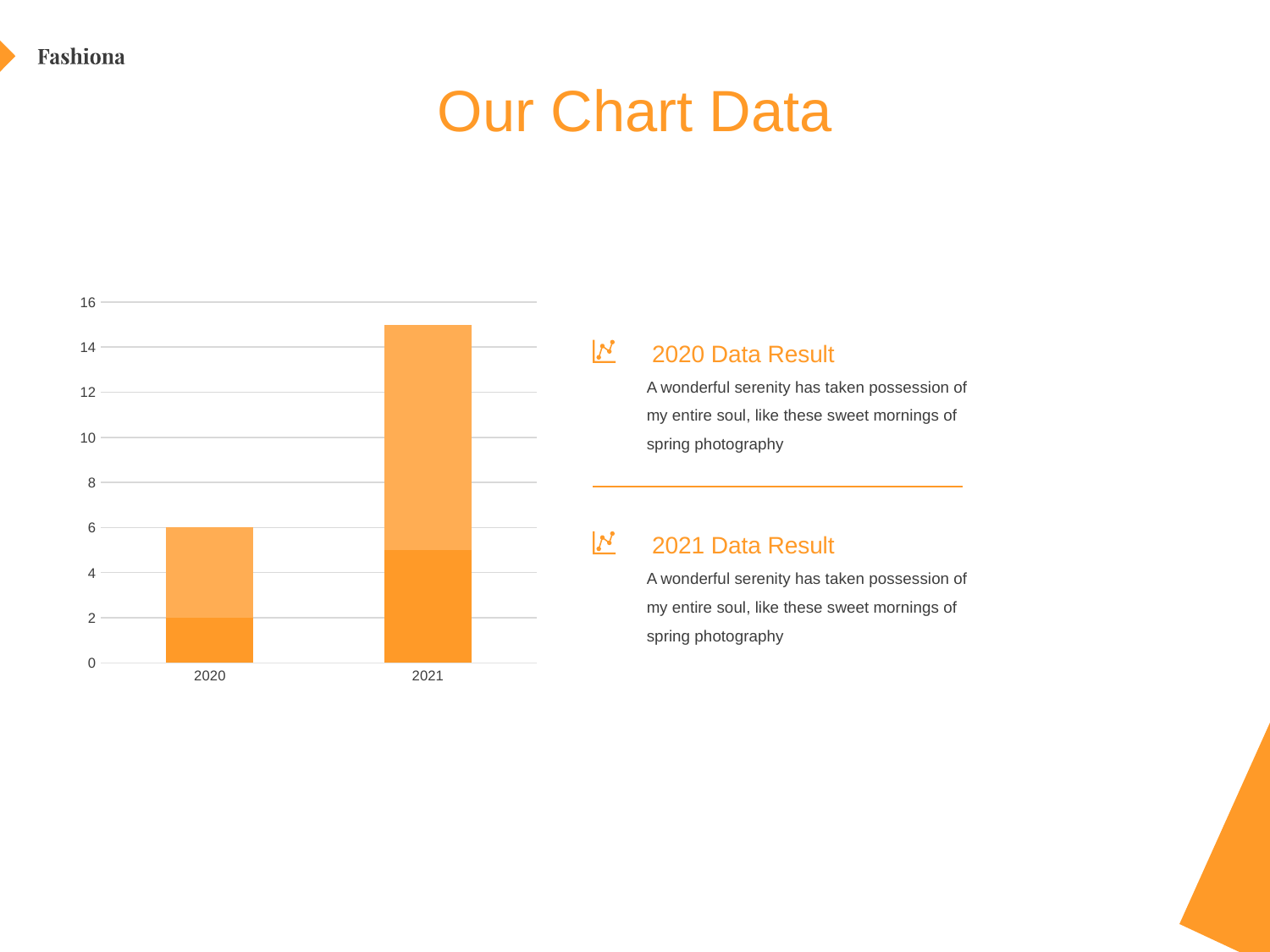

# Our Chart Data

### Chart

| Category | Series 1 | Series 2 |
|---|---|---|
| 2020 | 2.0 | 4.0 |
| 2021 | 5.0 | 10.0 |
2020 Data Result

A wonderful serenity has taken possession of my entire soul, like these sweet mornings of spring photography
2021 Data Result

A wonderful serenity has taken possession of my entire soul, like these sweet mornings of spring photography